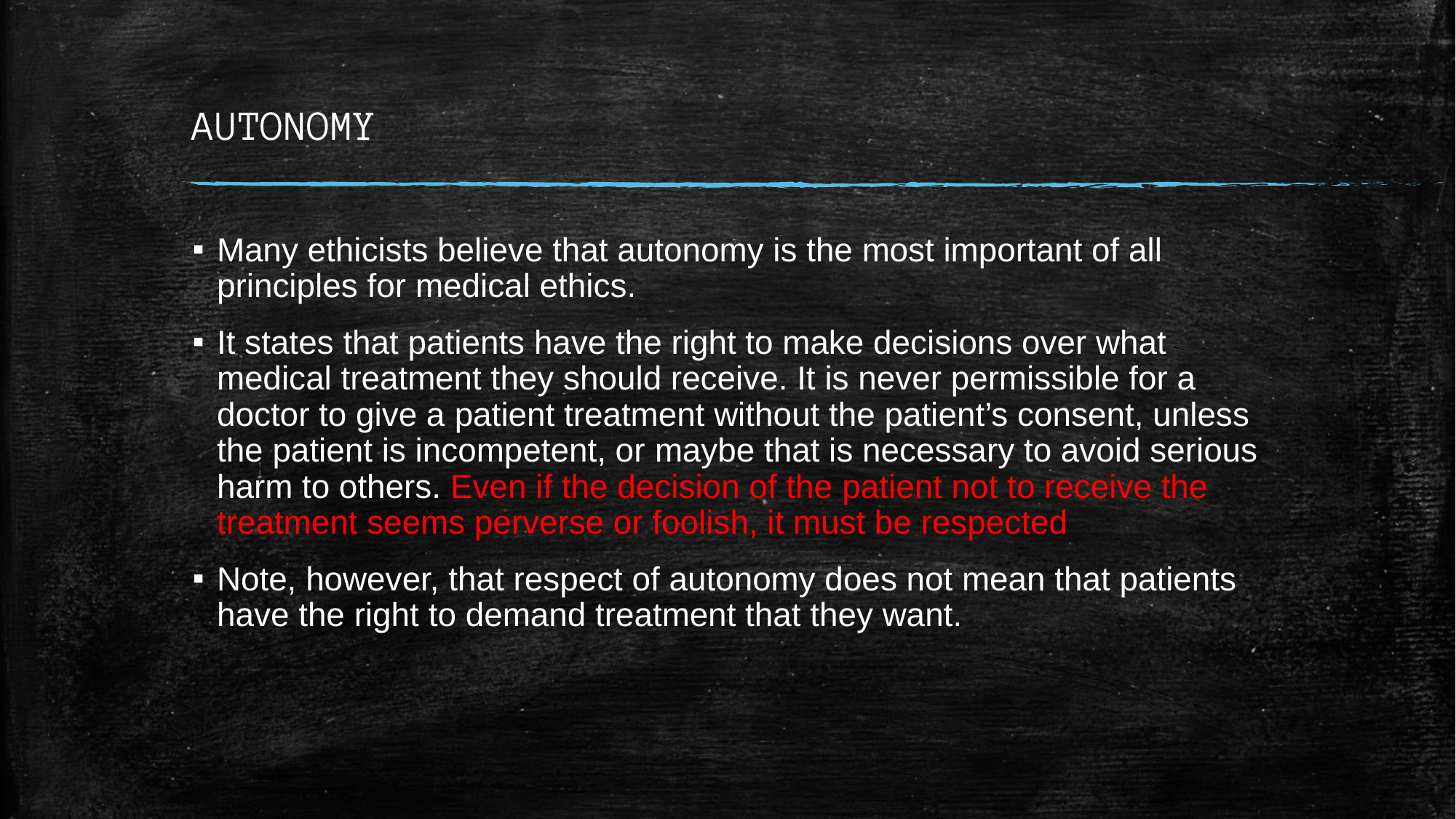

# AUTONOMY
Many ethicists believe that autonomy is the most important of all principles for medical ethics.
It states that patients have the right to make decisions over what medical treatment they should receive. It is never permissible for a doctor to give a patient treatment without the patient’s consent, unless the patient is incompetent, or maybe that is necessary to avoid serious harm to others. Even if the decision of the patient not to receive the treatment seems perverse or foolish, it must be respected
Note, however, that respect of autonomy does not mean that patients have the right to demand treatment that they want.